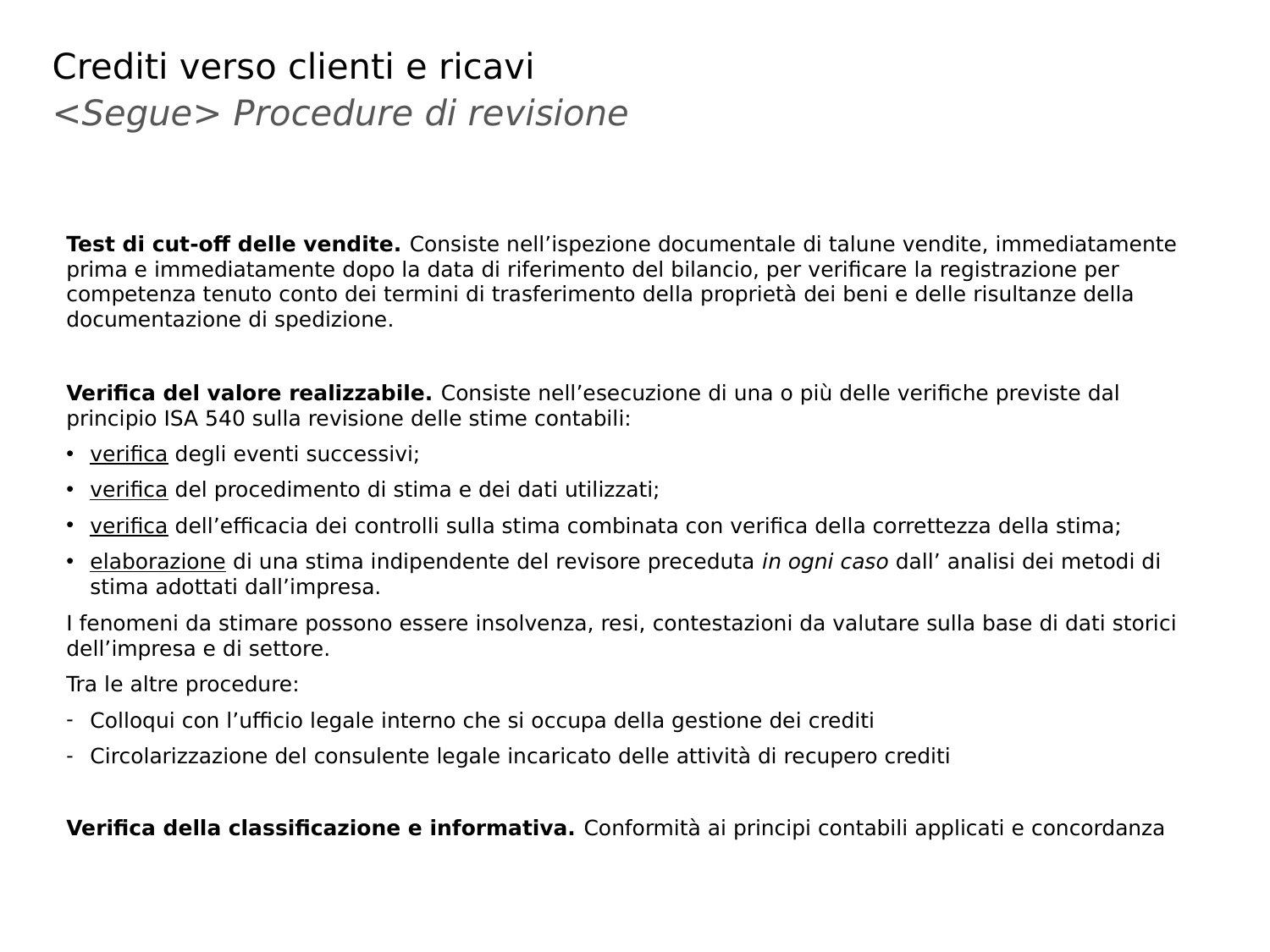

# Crediti verso clienti e ricavi
<Segue> Procedure di revisione

Test di cut-off delle vendite. Consiste nell’ispezione documentale di talune vendite, immediatamente prima e immediatamente dopo la data di riferimento del bilancio, per verificare la registrazione per competenza tenuto conto dei termini di trasferimento della proprietà dei beni e delle risultanze della documentazione di spedizione.

Verifica del valore realizzabile. Consiste nell’esecuzione di una o più delle verifiche previste dal principio ISA 540 sulla revisione delle stime contabili:
verifica degli eventi successivi;
verifica del procedimento di stima e dei dati utilizzati;
verifica dell’efficacia dei controlli sulla stima combinata con verifica della correttezza della stima;
elaborazione di una stima indipendente del revisore preceduta in ogni caso dall’ analisi dei metodi di stima adottati dall’impresa.
I fenomeni da stimare possono essere insolvenza, resi, contestazioni da valutare sulla base di dati storici dell’impresa e di settore.
Tra le altre procedure:
Colloqui con l’ufficio legale interno che si occupa della gestione dei crediti
Circolarizzazione del consulente legale incaricato delle attività di recupero crediti

Verifica della classificazione e informativa. Conformità ai principi contabili applicati e concordanza